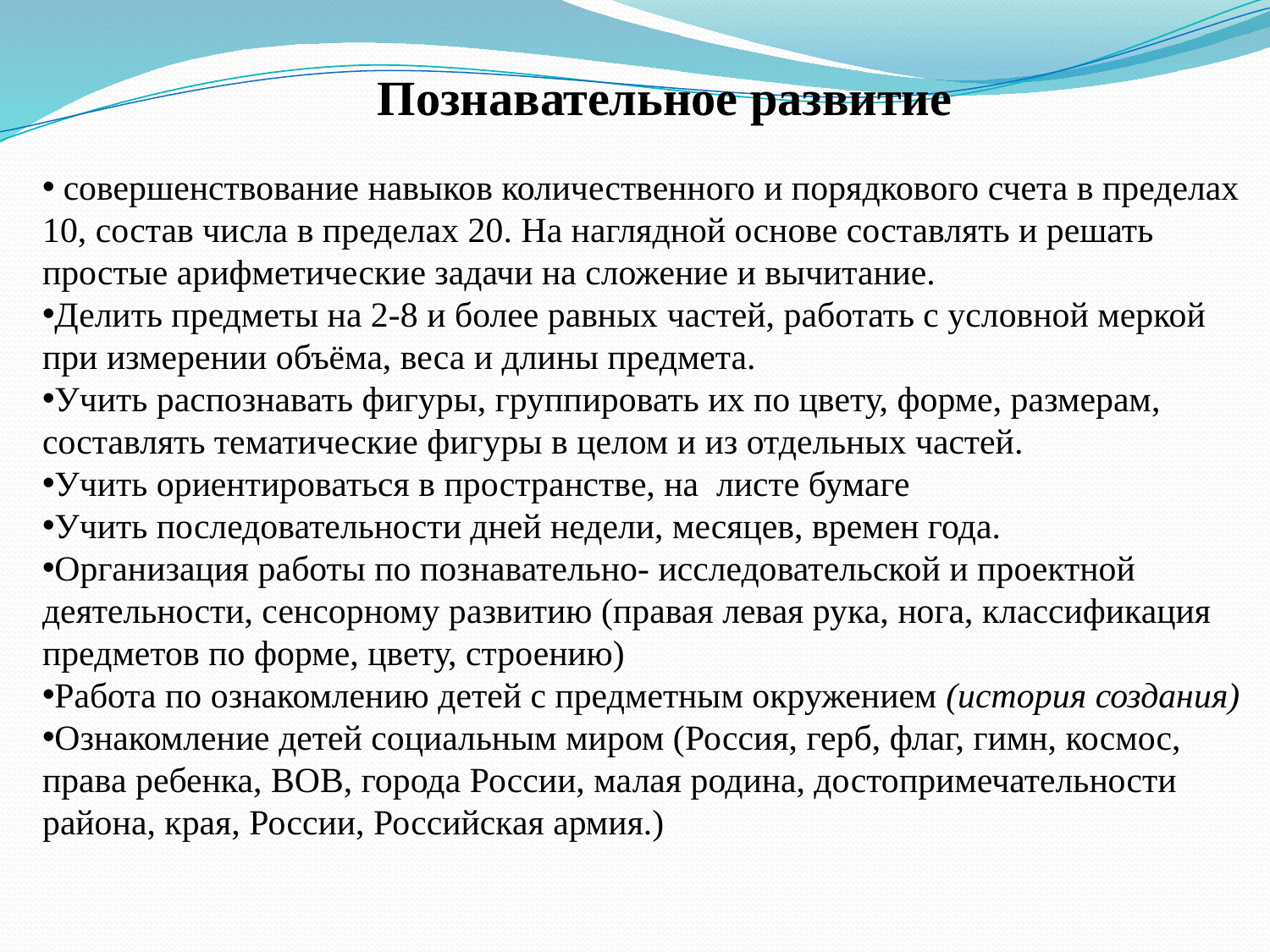

Познавательное развитие
 совершенствование навыков количественного и порядкового счета в пределах 10, состав числа в пределах 20. На наглядной основе составлять и решать простые арифметические задачи на сложение и вычитание.
Делить предметы на 2-8 и более равных частей, работать с условной меркой при измерении объёма, веса и длины предмета.
Учить распознавать фигуры, группировать их по цвету, форме, размерам, составлять тематические фигуры в целом и из отдельных частей.
Учить ориентироваться в пространстве, на  листе бумаге
Учить последовательности дней недели, месяцев, времен года.
Организация работы по познавательно- исследовательской и проектной деятельности, сенсорному развитию (правая левая рука, нога, классификация предметов по форме, цвету, строению)
Работа по ознакомлению детей с предметным окружением (история создания)
Ознакомление детей социальным миром (Россия, герб, флаг, гимн, космос,  права ребенка, ВОВ, города России, малая родина, достопримечательности района, края, России, Российская армия.)